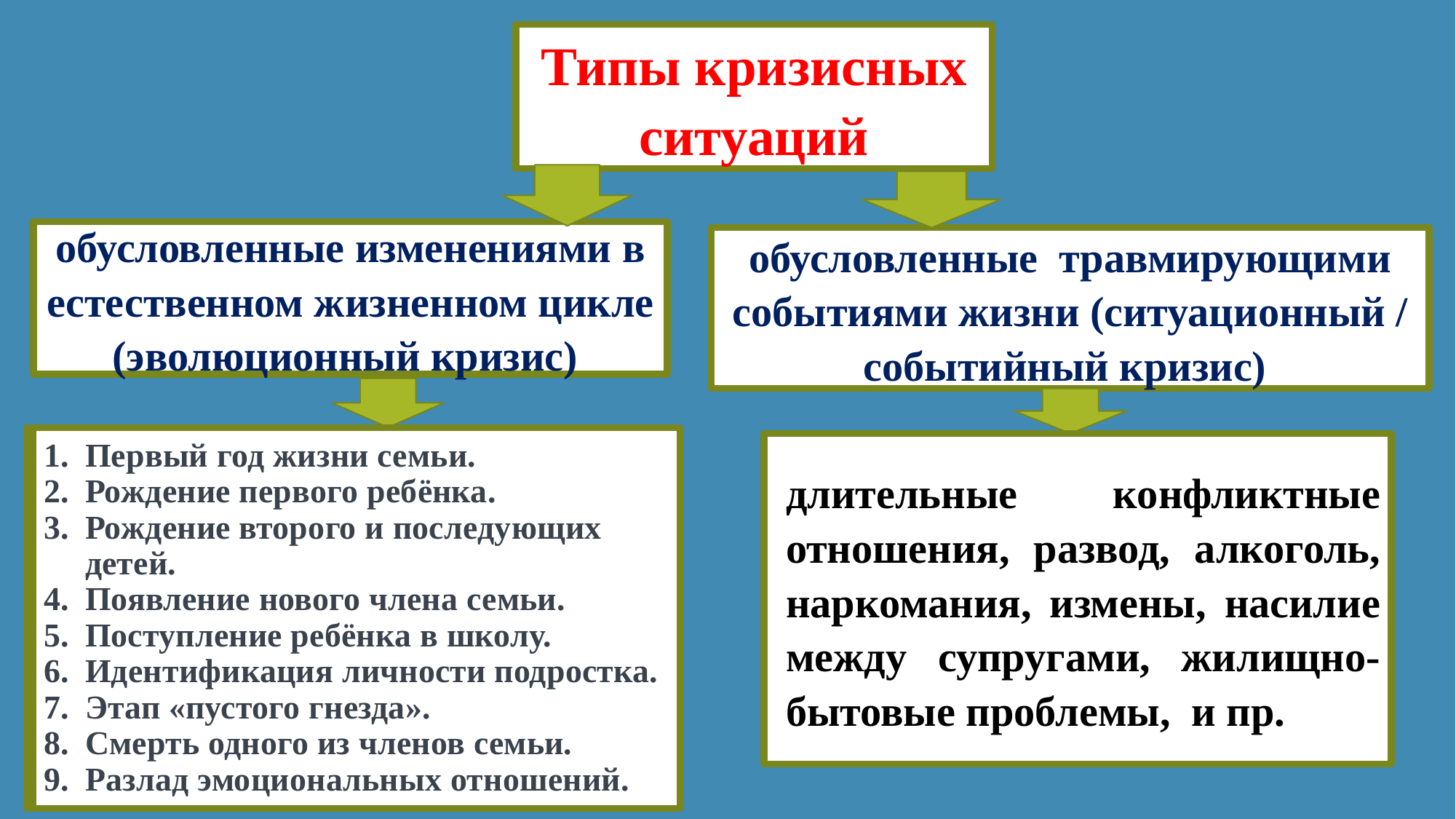

Типы кризисных ситуаций

обусловленные изменениями в естественном жизненном цикле (эволюционный кризис)
обусловленные  травмирующими событиями жизни (ситуационный / событийный кризис)

Первый год жизни семьи.
Рождение первого ребёнка.
Рождение второго и последующих детей.
Появление нового члена семьи.
Поступление ребёнка в школу.
Идентификация личности подростка.
Этап «пустого гнезда».
Смерть одного из членов семьи.
Разлад эмоциональных отношений.
Первый год жизни семьи.
Рождение первого ребёнка.
Рождение второго и последующих детей.
Появление нового члена семьи.
Поступление ребёнка в школу.
Идентификация личности подростка.
Этап «пустого гнезда».
Смерть одного из членов семьи.
Разлад эмоциональных отношений.
длительные  конфликтные отношения, развод, алкоголь, наркомания, измены, насилие между супругами, жилищно-бытовые проблемы,  и пр.